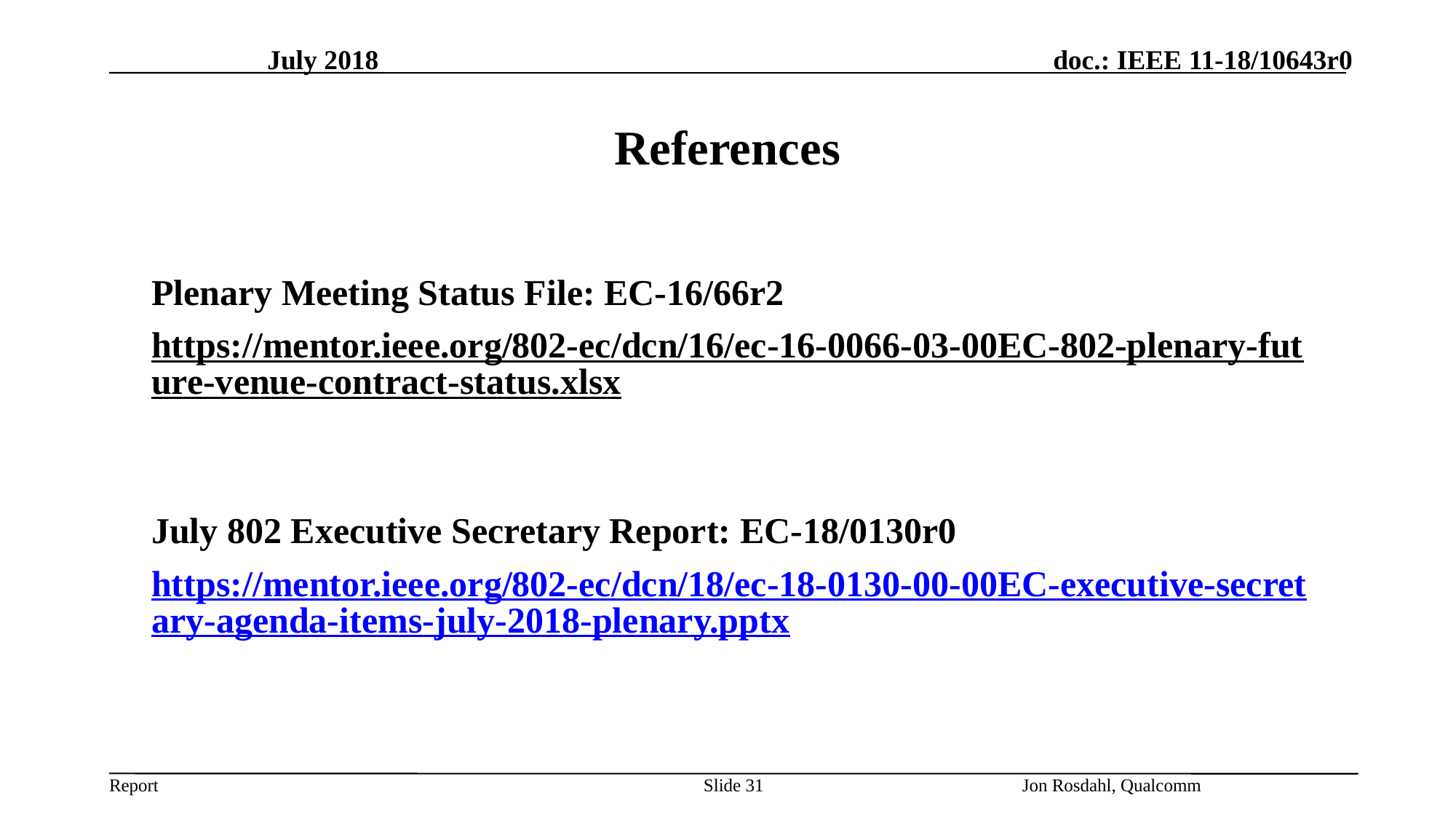

July 2018
# References
Plenary Meeting Status File: EC-16/66r2
https://mentor.ieee.org/802-ec/dcn/16/ec-16-0066-03-00EC-802-plenary-future-venue-contract-status.xlsx

July 802 Executive Secretary Report: EC-18/0130r0
https://mentor.ieee.org/802-ec/dcn/18/ec-18-0130-00-00EC-executive-secretary-agenda-items-july-2018-plenary.pptx
Slide 31
Jon Rosdahl, Qualcomm